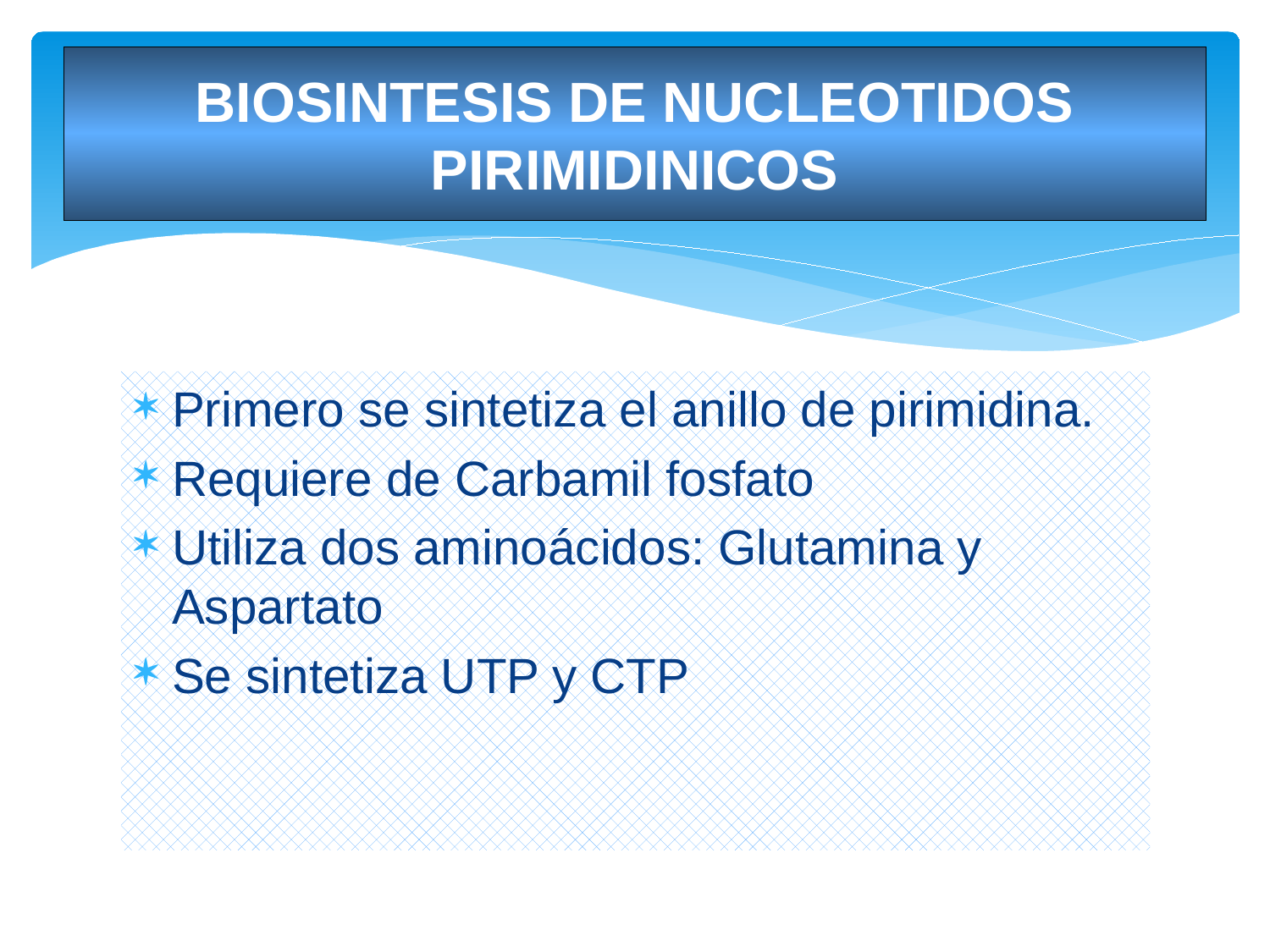

# BIOSINTESIS DE NUCLEOTIDOS PIRIMIDINICOS
Primero se sintetiza el anillo de pirimidina.
Requiere de Carbamil fosfato
Utiliza dos aminoácidos: Glutamina y Aspartato
Se sintetiza UTP y CTP